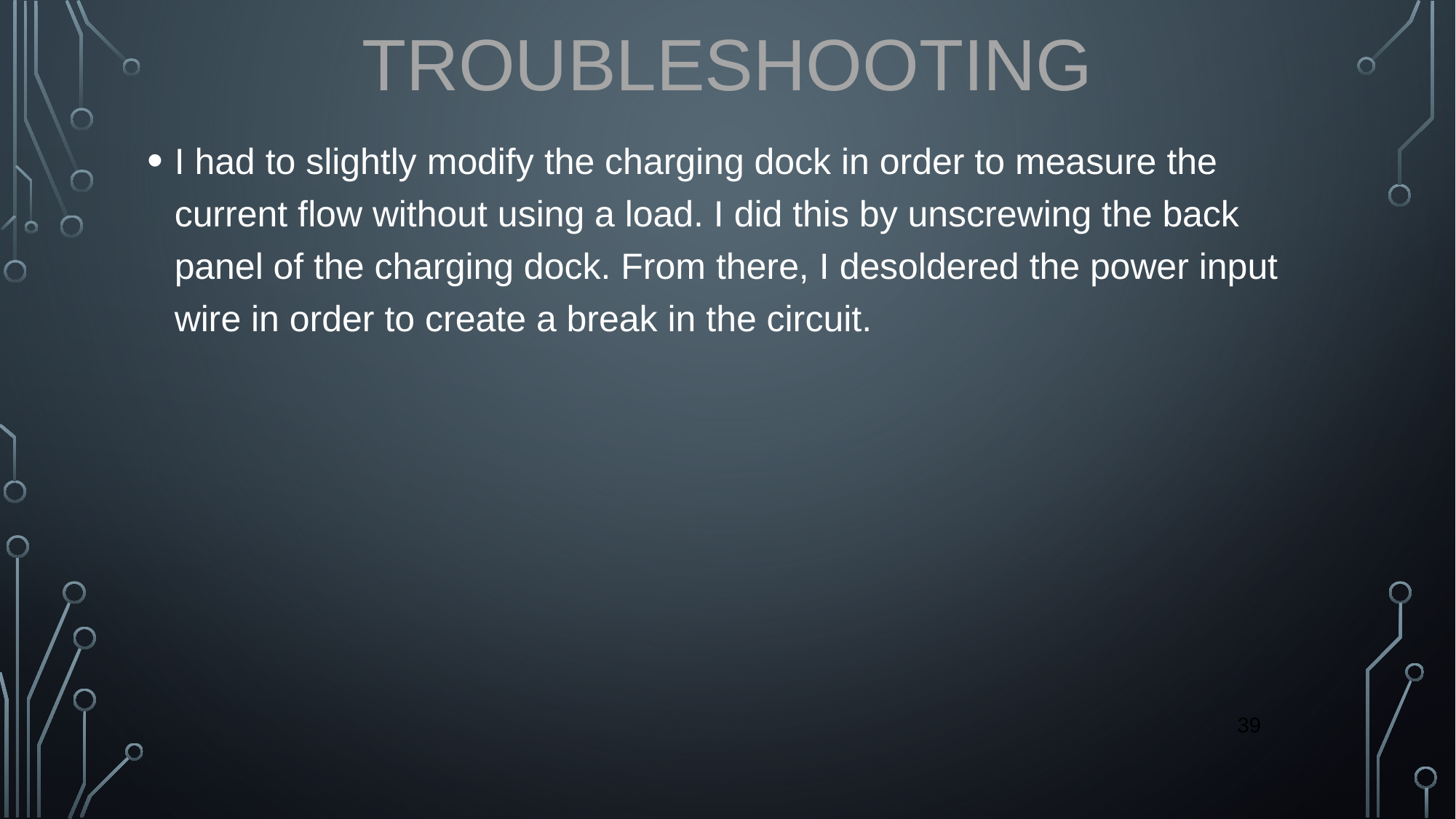

# TROUBLESHOOTING
I had to slightly modify the charging dock in order to measure the current flow without using a load. I did this by unscrewing the back panel of the charging dock. From there, I desoldered the power input wire in order to create a break in the circuit.
39